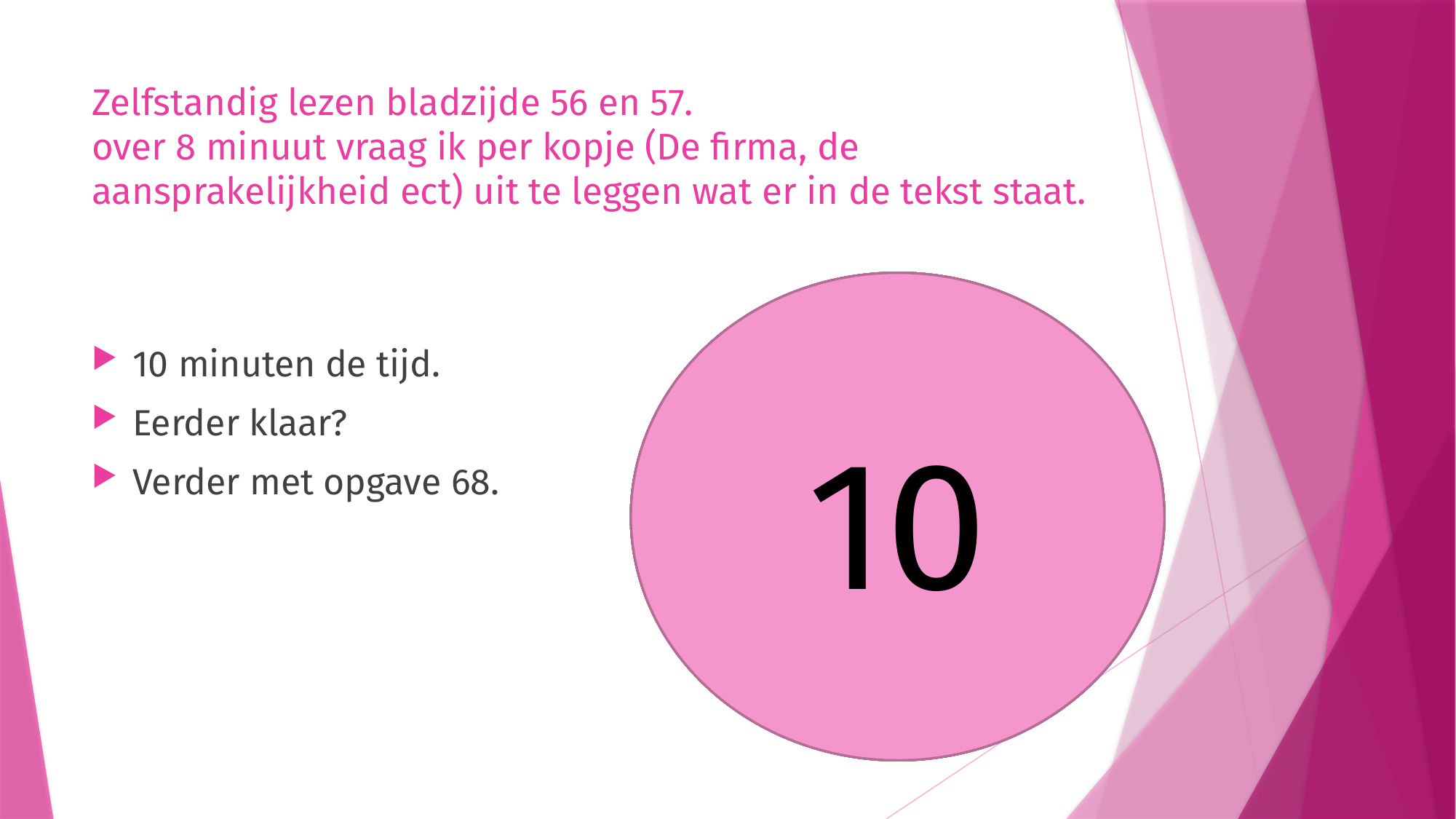

# Zelfstandig lezen bladzijde 56 en 57. over 8 minuut vraag ik per kopje (De firma, de aansprakelijkheid ect) uit te leggen wat er in de tekst staat.
10
8
9
5
6
7
4
3
1
2
10 minuten de tijd.
Eerder klaar?
Verder met opgave 68.